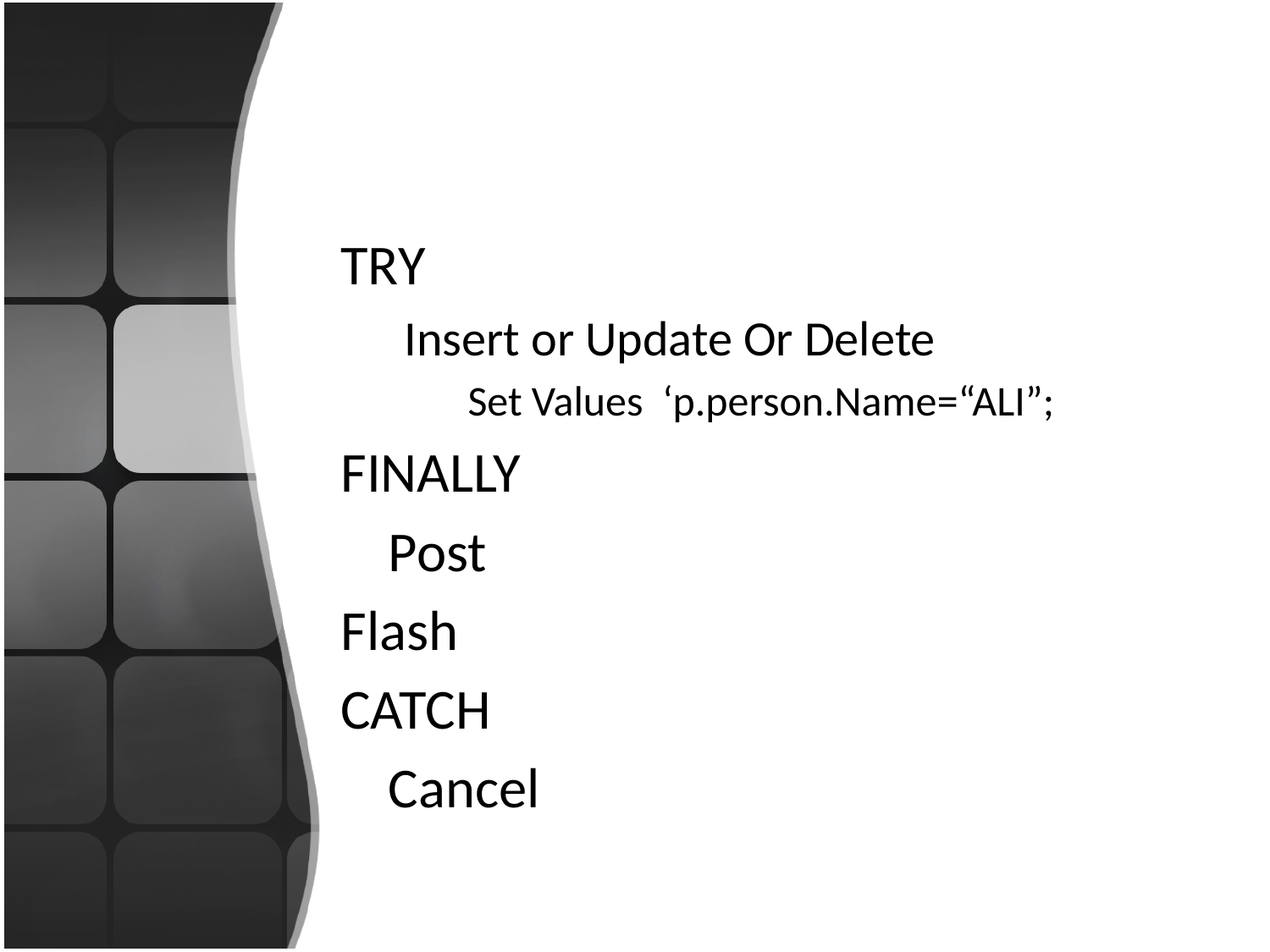

#
TRY
Insert or Update Or Delete
Set Values  ‘p.person.Name=“ALI”;
FINALLY
	Post
Flash
CATCH
	Cancel